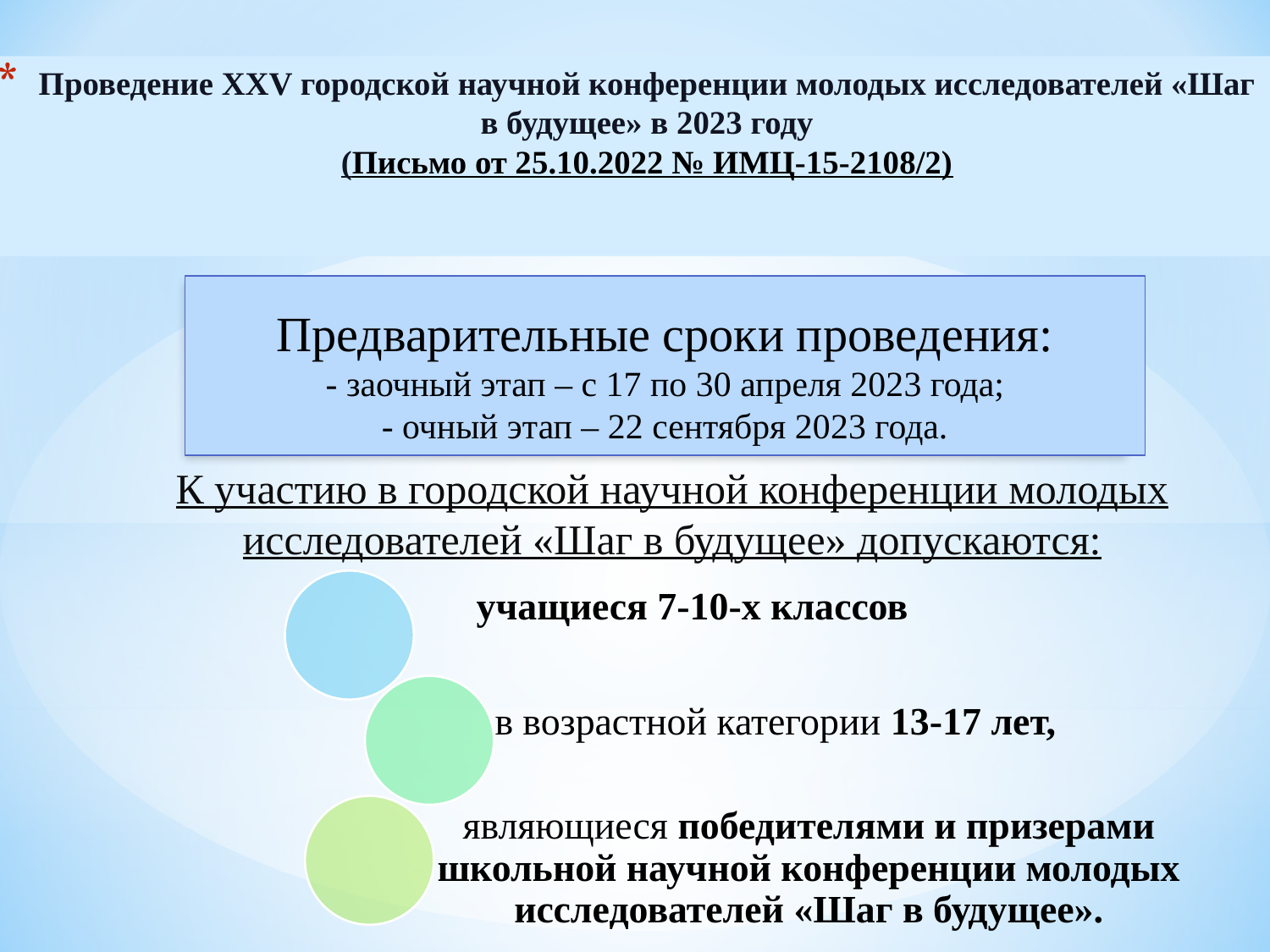

# Проведение XXV городской научной конференции молодых исследователей «Шаг в будущее» в 2023 году (Письмо от 25.10.2022 № ИМЦ-15-2108/2)

Предварительные сроки проведения:
- заочный этап – с 17 по 30 апреля 2023 года;
- очный этап – 22 сентября 2023 года.

К участию в городской научной конференции молодых исследователей «Шаг в будущее» допускаются:
учащиеся 7-10-х классов
в возрастной категории 13-17 лет,
являющиеся победителями и призерами школьной научной конференции молодых исследователей «Шаг в будущее».